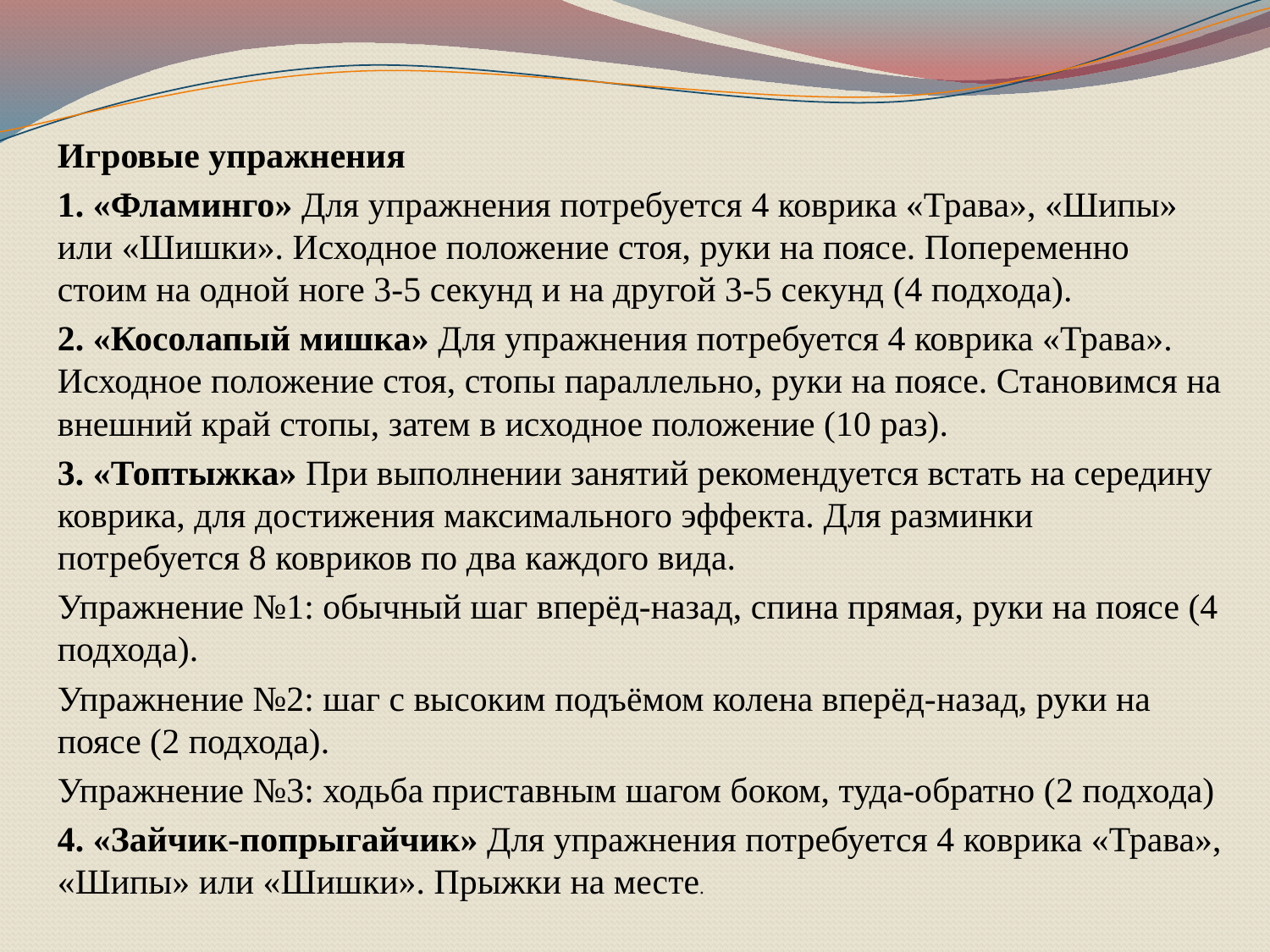

Игровые упражнения
1. «Фламинго» Для упражнения потребуется 4 коврика «Трава», «Шипы» или «Шишки». Исходное положение стоя, руки на поясе. Попеременно стоим на одной ноге 3-5 секунд и на другой 3-5 секунд (4 подхода).
2. «Косолапый мишка» Для упражнения потребуется 4 коврика «Трава». Исходное положение стоя, стопы параллельно, руки на поясе. Становимся на внешний край стопы, затем в исходное положение (10 раз).
3. «Топтыжка» При выполнении занятий рекомендуется встать на середину коврика, для достижения максимального эффекта. Для разминки потребуется 8 ковриков по два каждого вида.
Упражнение №1: обычный шаг вперёд-назад, спина прямая, руки на поясе (4 подхода).
Упражнение №2: шаг с высоким подъёмом колена вперёд-назад, руки на поясе (2 подхода).
Упражнение №3: ходьба приставным шагом боком, туда-обратно (2 подхода)
4. «Зайчик-попрыгайчик» Для упражнения потребуется 4 коврика «Трава», «Шипы» или «Шишки». Прыжки на месте.